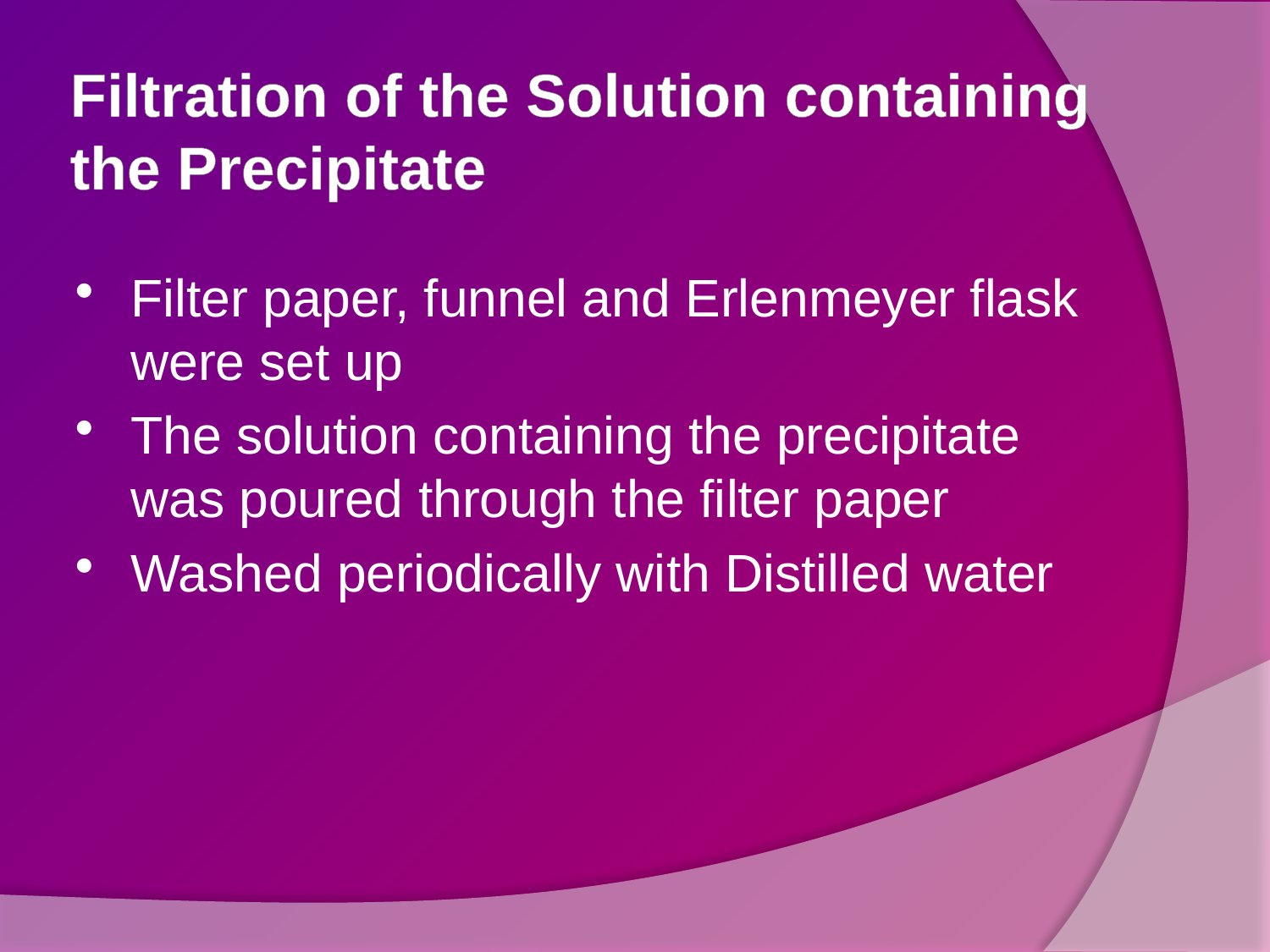

# Filtration of the Solution containing the Precipitate
Filter paper, funnel and Erlenmeyer flask were set up
The solution containing the precipitate was poured through the filter paper
Washed periodically with Distilled water